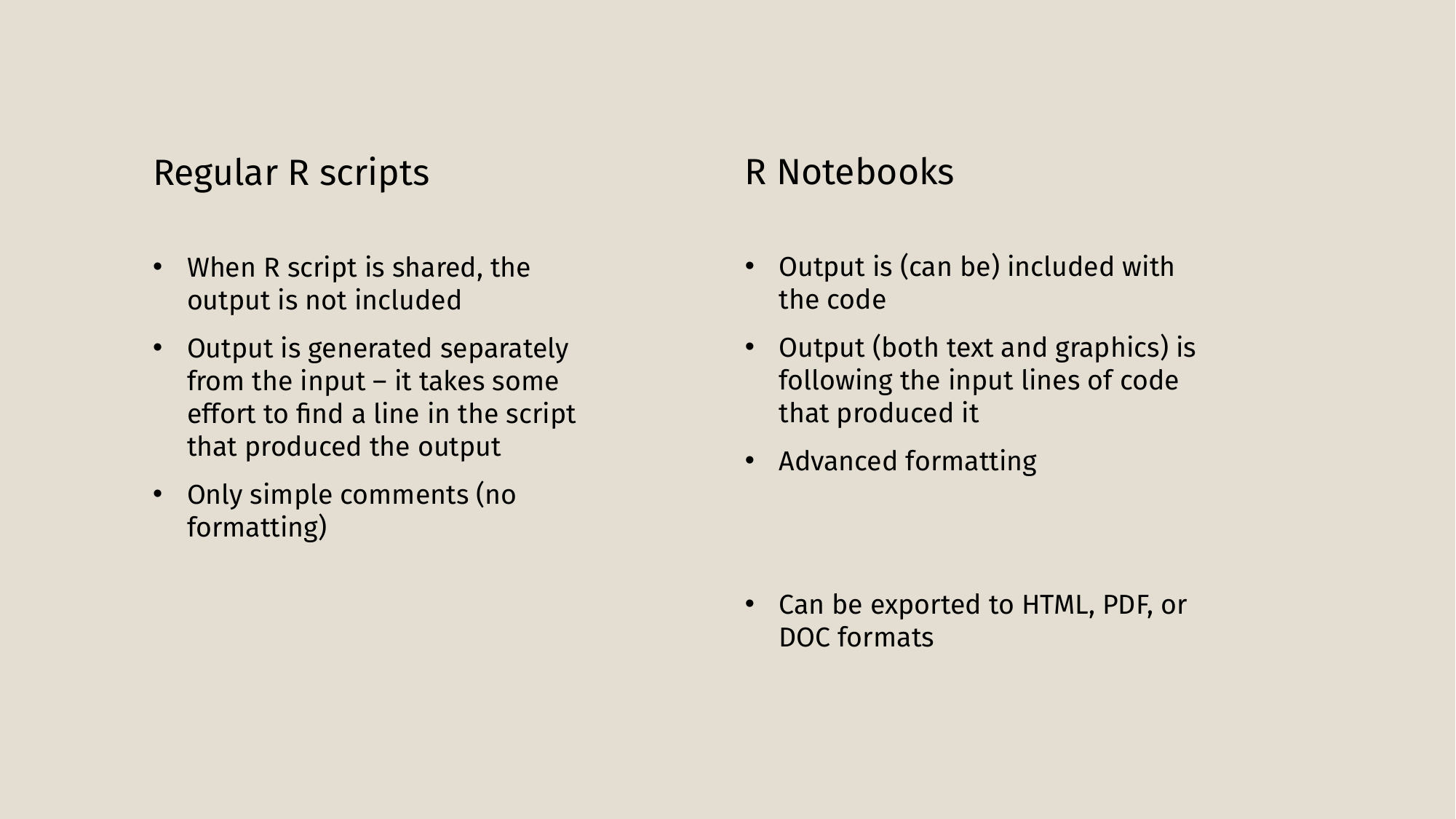

R Notebooks

Output is (can be) included with the code
Output (both text and graphics) is following the input lines of code that produced it
Advanced formatting

Can be exported to HTML, PDF, or DOC formats
Regular R scripts

When R script is shared, the output is not included
Output is generated separately from the input – it takes some effort to find a line in the script that produced the output
Only simple comments (no formatting)